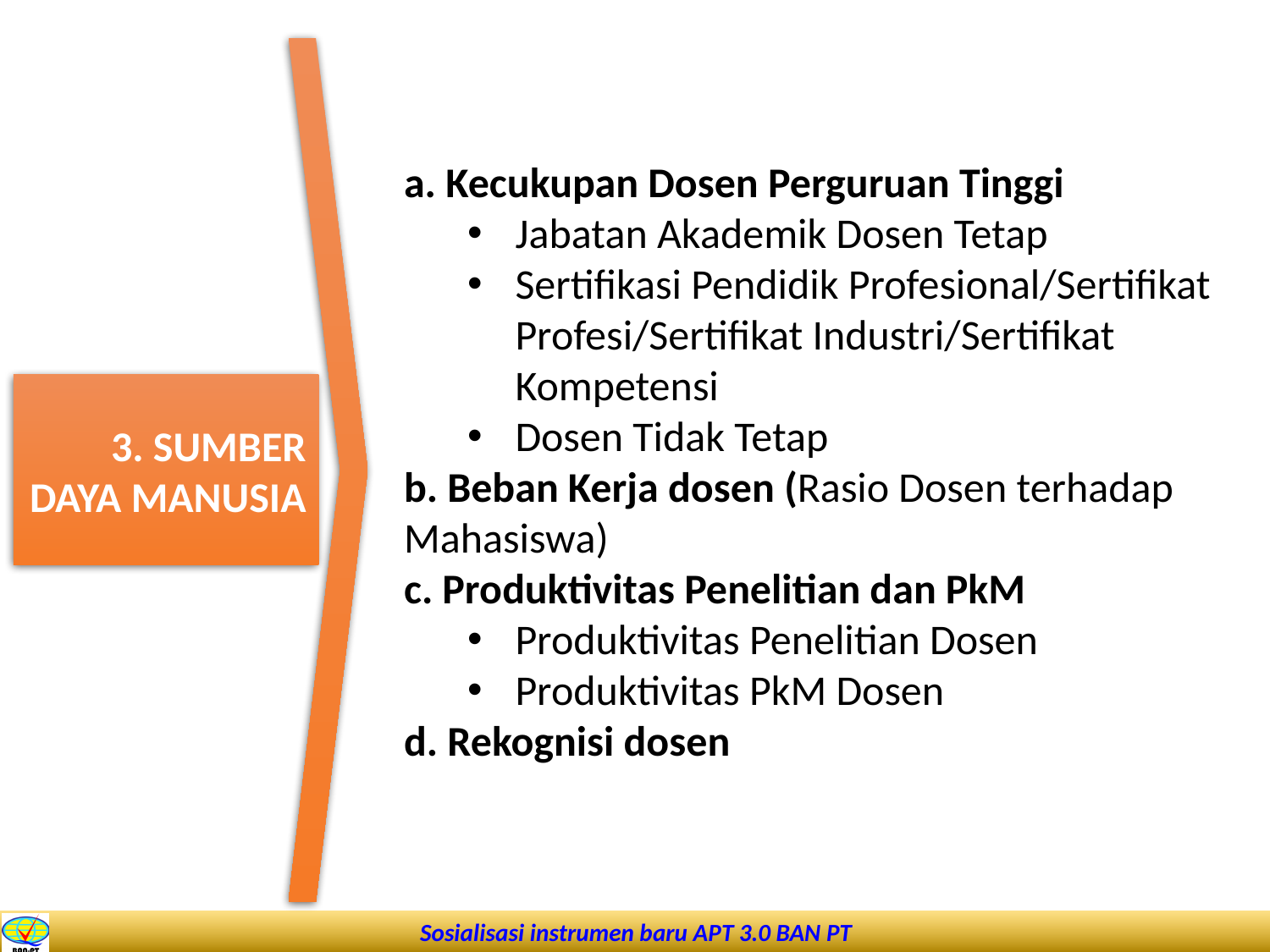

a. Kecukupan Dosen Perguruan Tinggi
Jabatan Akademik Dosen Tetap
Sertifikasi Pendidik Profesional/Sertifikat Profesi/Sertifikat Industri/Sertifikat Kompetensi
Dosen Tidak Tetap
b. Beban Kerja dosen (Rasio Dosen terhadap Mahasiswa)
c. Produktivitas Penelitian dan PkM
Produktivitas Penelitian Dosen
Produktivitas PkM Dosen
d. Rekognisi dosen

3. SUMBER DAYA MANUSIA